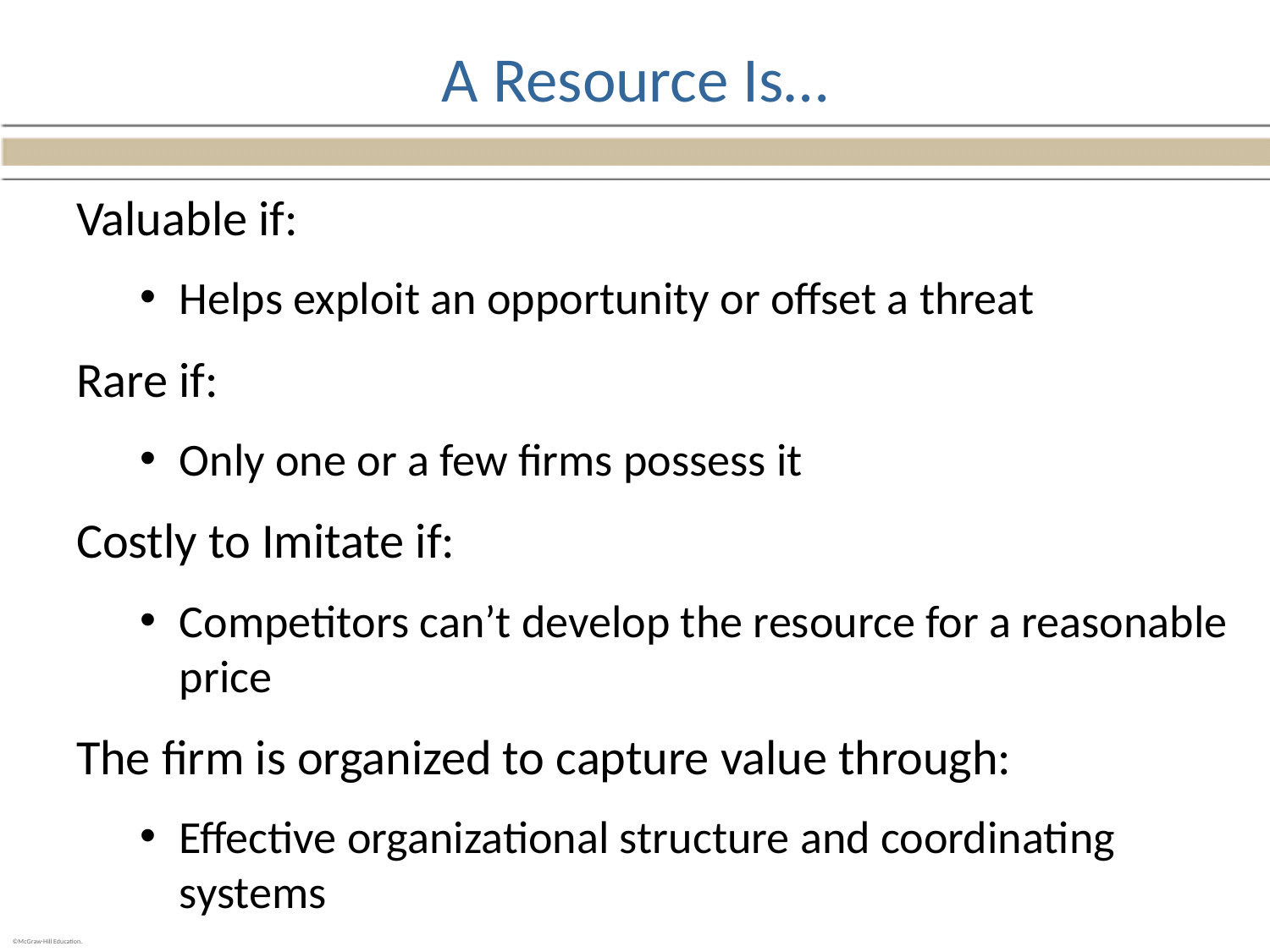

# A Resource Is…
Valuable if:
Helps exploit an opportunity or offset a threat
Rare if:
Only one or a few firms possess it
Costly to Imitate if:
Competitors can’t develop the resource for a reasonable price
The firm is organized to capture value through:
Effective organizational structure and coordinating systems